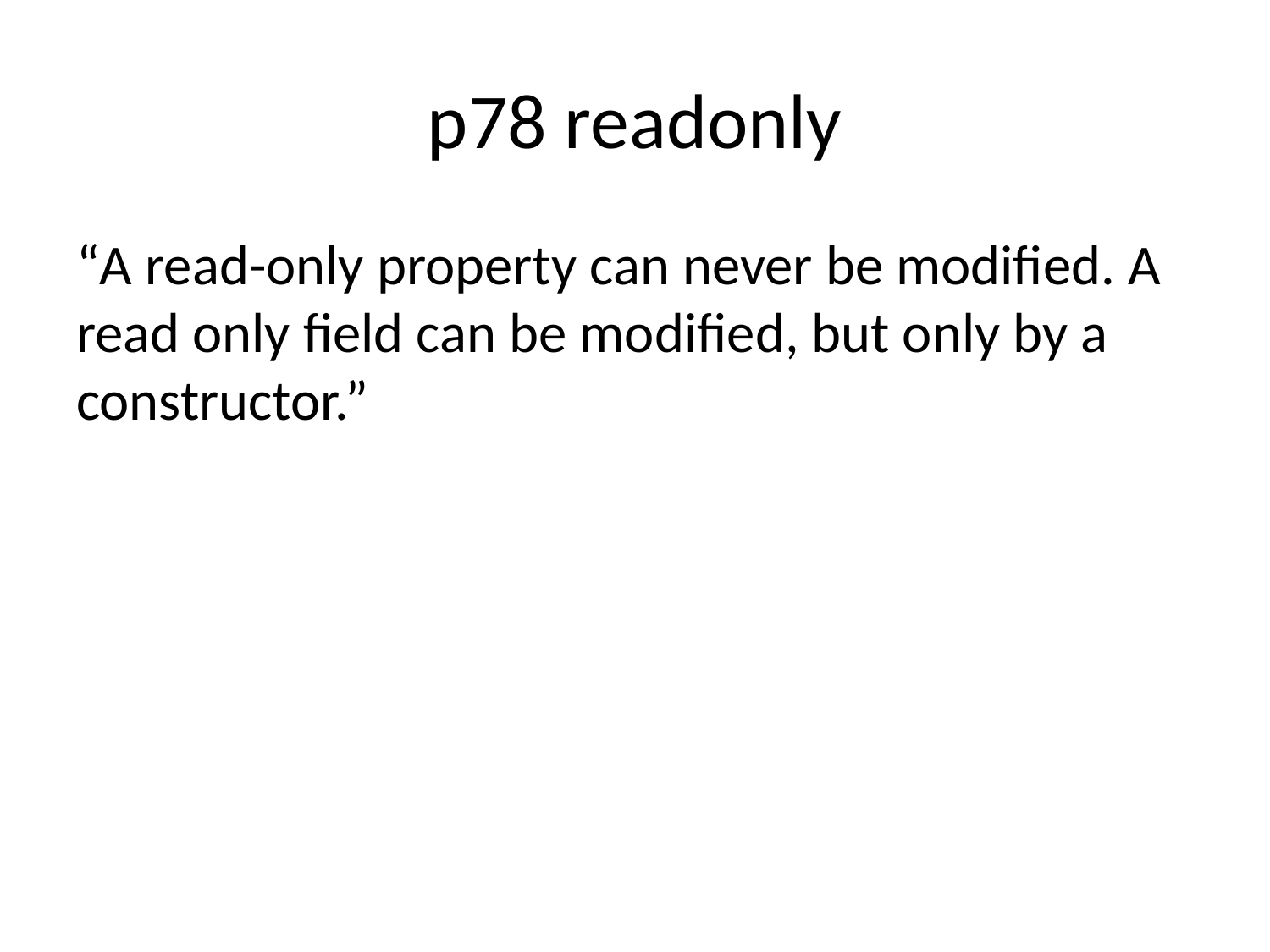

# p78 readonly
“A read-only property can never be modified. A read only field can be modified, but only by a constructor.”